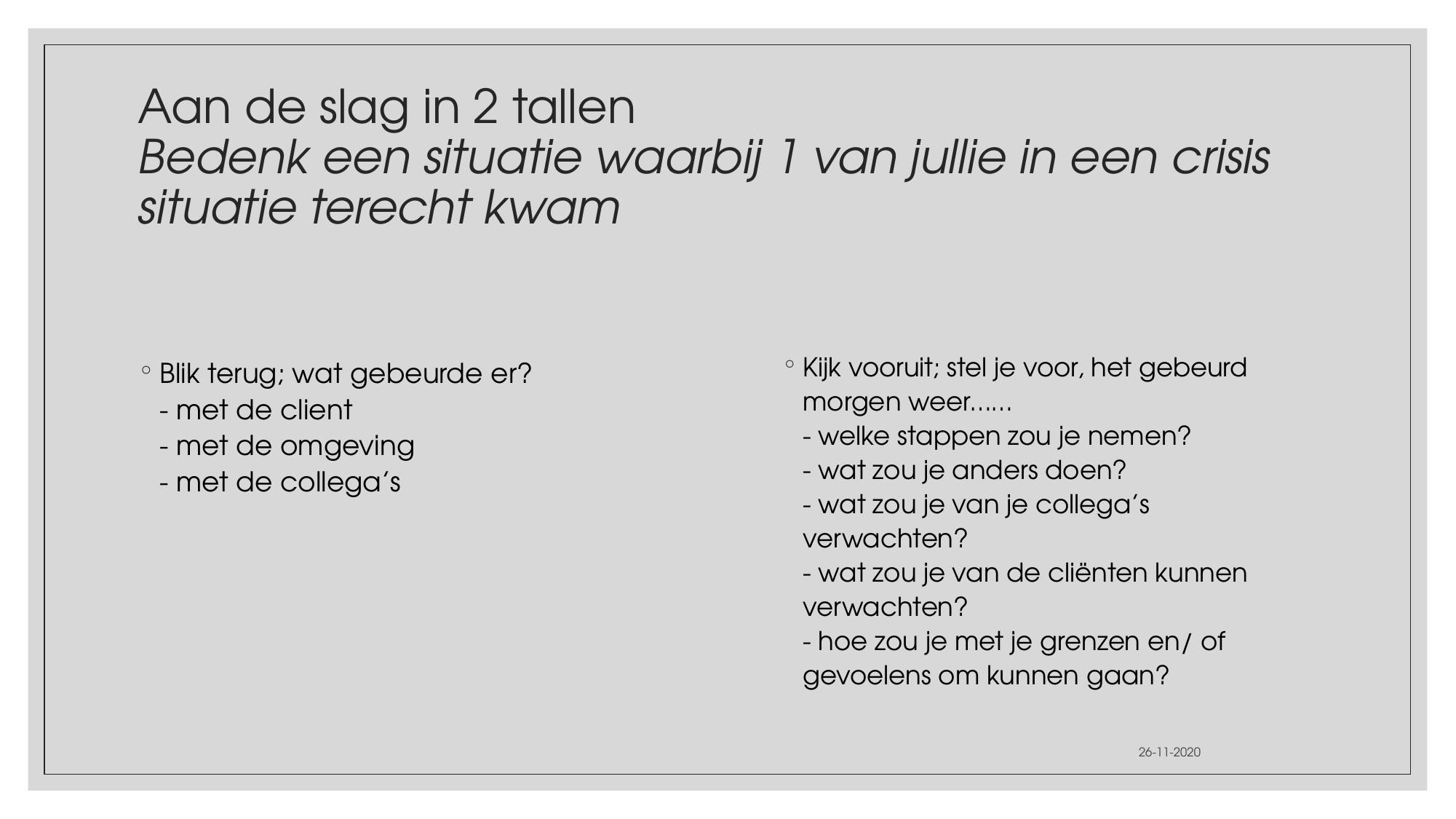

# Aan de slag in 2 tallen Bedenk een situatie waarbij 1 van jullie in een crisis situatie terecht kwam

Blik terug; wat gebeurde er?
- met de client
- met de omgeving
- met de collega’s

Kijk vooruit; stel je voor, het gebeurd morgen weer……
- welke stappen zou je nemen?
- wat zou je anders doen?
- wat zou je van je collega’s verwachten?
- wat zou je van de cliënten kunnen verwachten?
- hoe zou je met je grenzen en/ of gevoelens om kunnen gaan?

26-11-2020